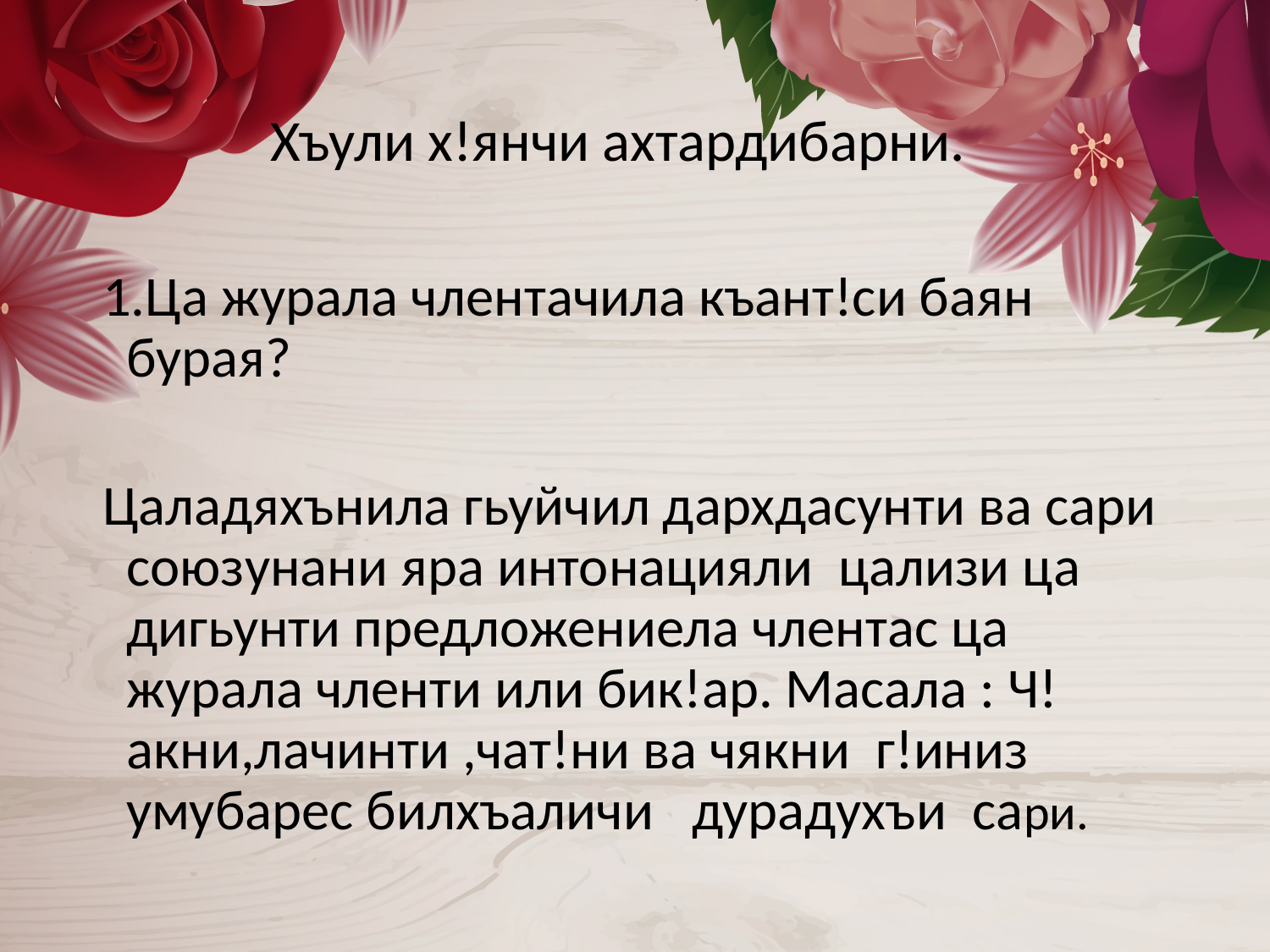

# Хъули х!янчи ахтардибарни.
1.Ца журала члентачила къант!си баян бурая?

Цаладяхънила гьуйчил дархдасунти ва сари союзунани яра интонацияли  цализи ца дигьунти предложениела члентас ца журала членти или бик!ар. Масала : Ч!акни,лачинти ,чат!ни ва чякни  г!иниз умубарес билхъаличи   дурадухъи  сари.